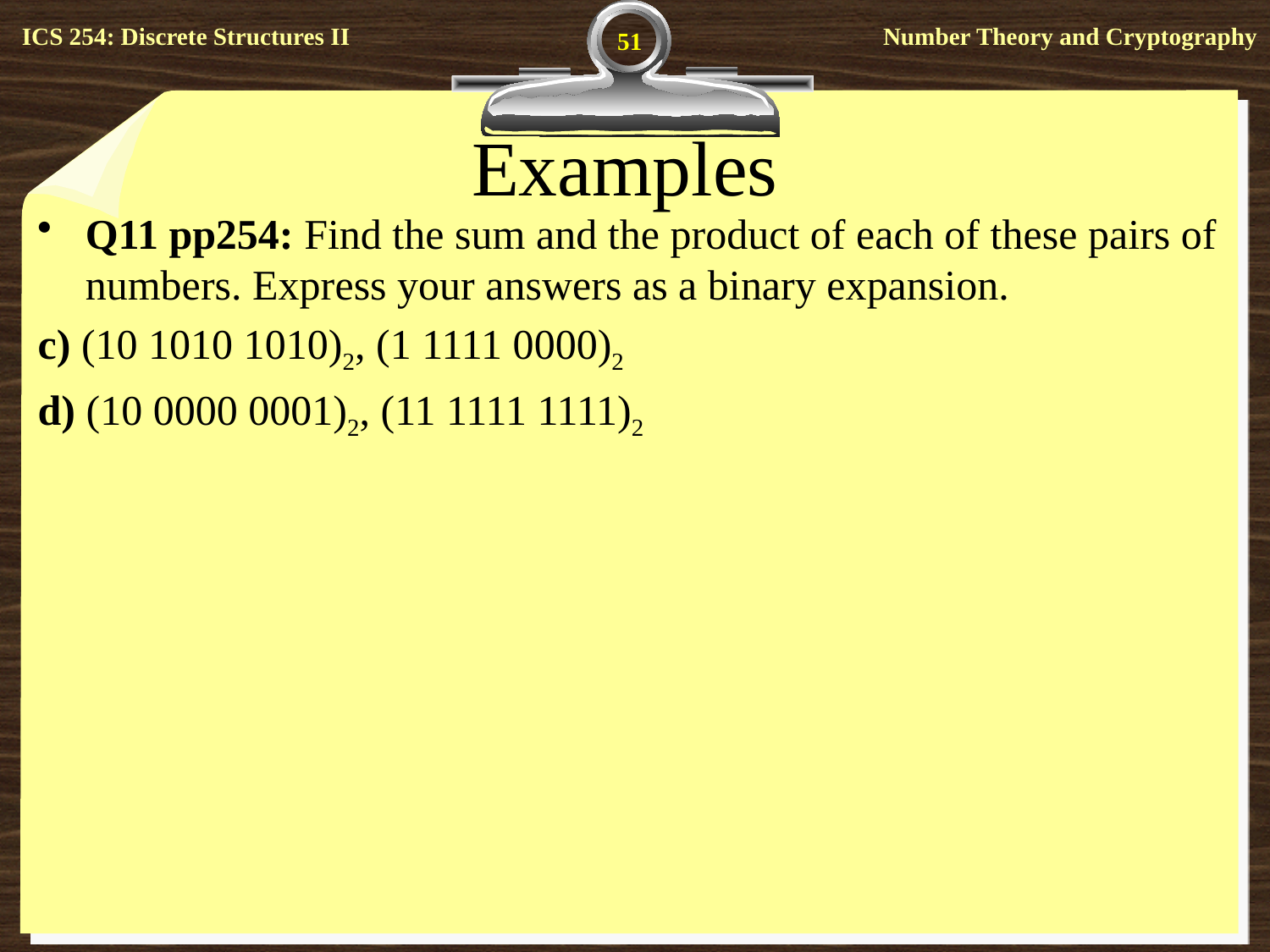

51
# Examples
Q11 pp254: Find the sum and the product of each of these pairs of numbers. Express your answers as a binary expansion.
c) (10 1010 1010)2, (1 1111 0000)2
d) (10 0000 0001)2, (11 1111 1111)2